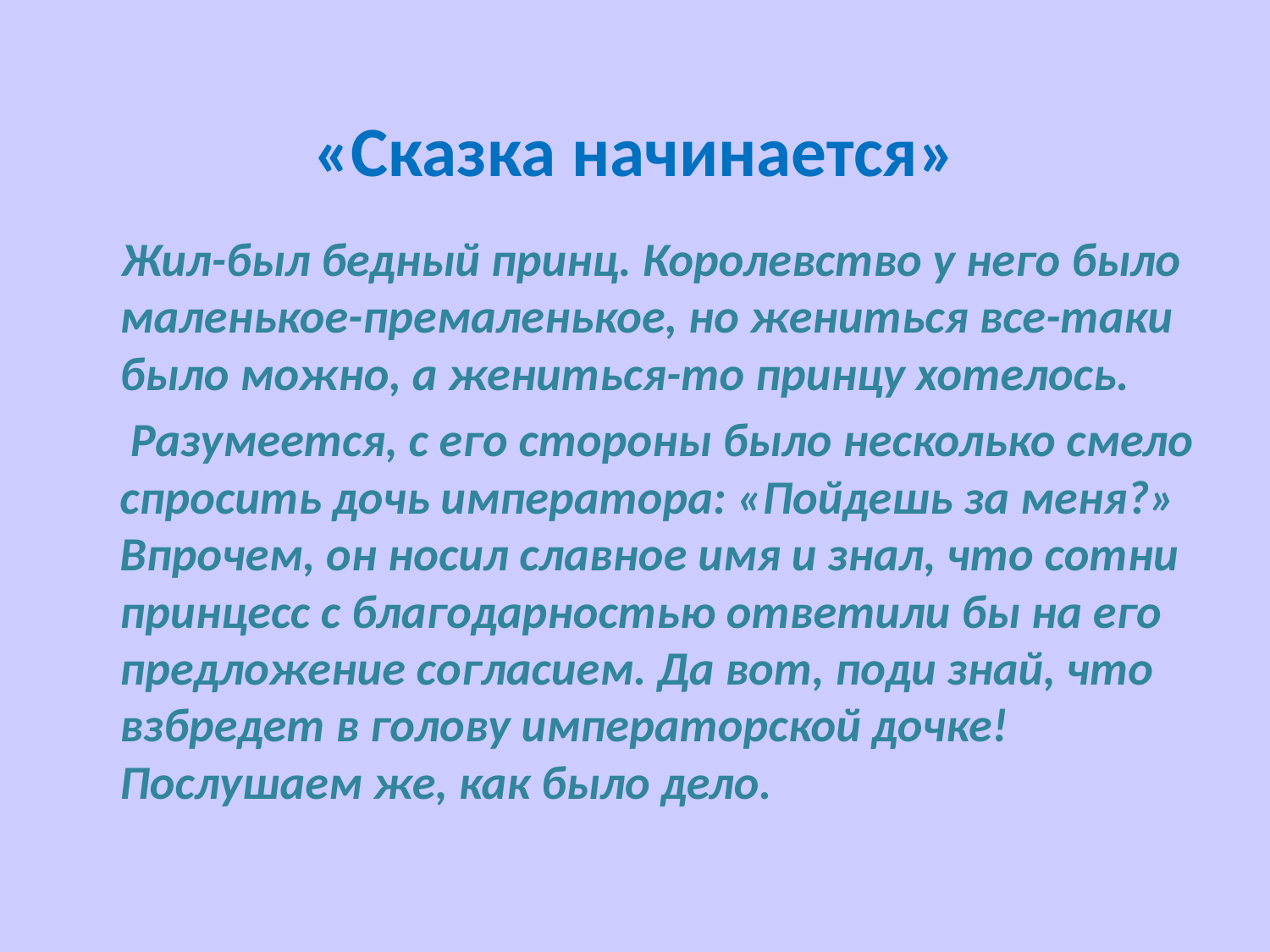

# «Сказка начинается»
     Жил-был бедный принц. Королевство у него было маленькое-премаленькое, но жениться все-таки было можно, а жениться-то принцу хотелось.
     Разумеется, с его стороны было несколько смело спросить дочь императора: «Пойдешь за меня?» Впрочем, он носил славное имя и знал, что сотни принцесс с благодарностью ответили бы на его предложение согласием. Да вот, поди знай, что взбредет в голову императорской дочке! Послушаем же, как было дело.